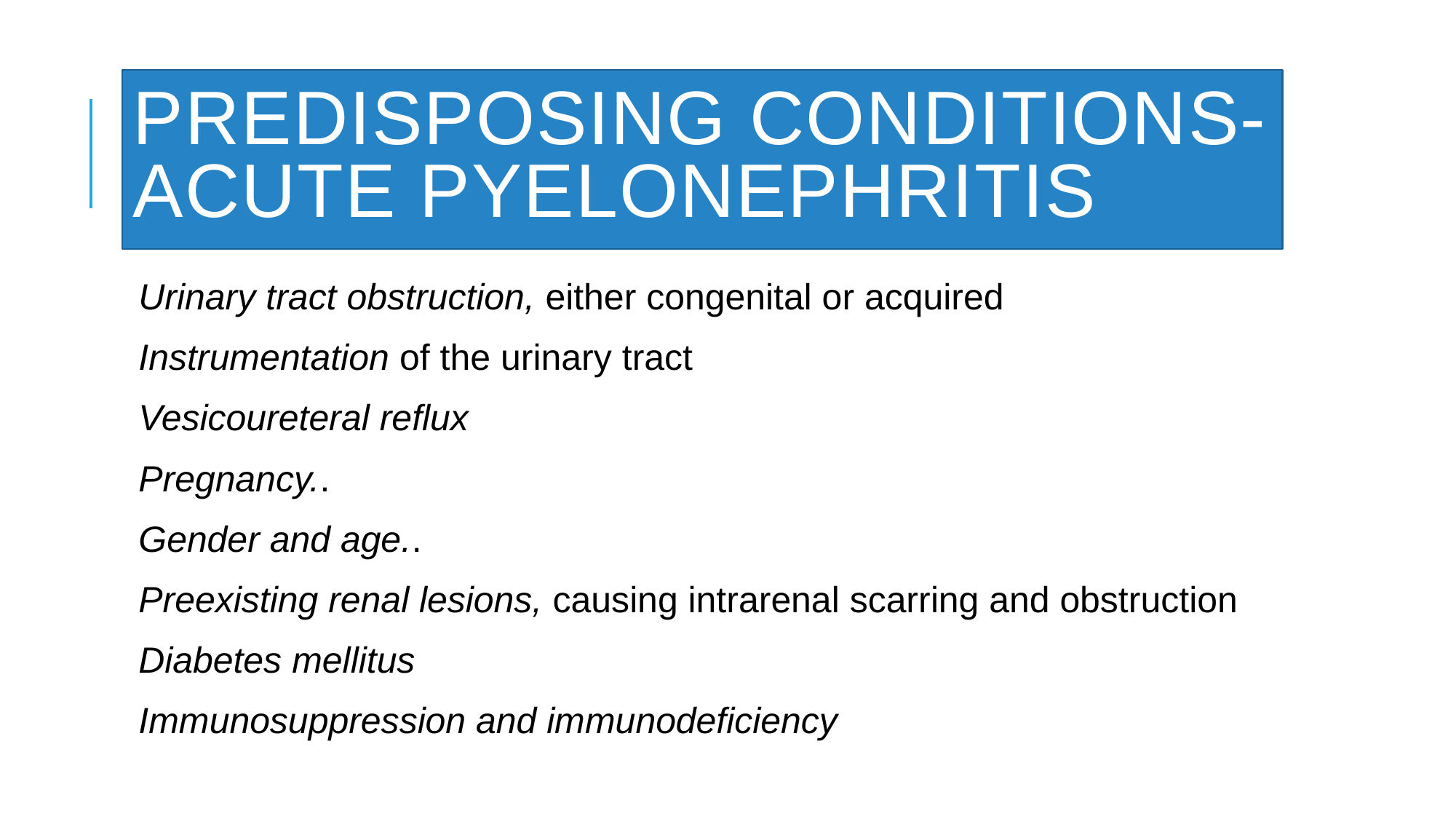

# Predisposing conditions- acute pyelonephritis
Urinary tract obstruction, either congenital or acquired
Instrumentation of the urinary tract
Vesicoureteral reflux
Pregnancy..
Gender and age..
Preexisting renal lesions, causing intrarenal scarring and obstruction
Diabetes mellitus
Immunosuppression and immunodeficiency